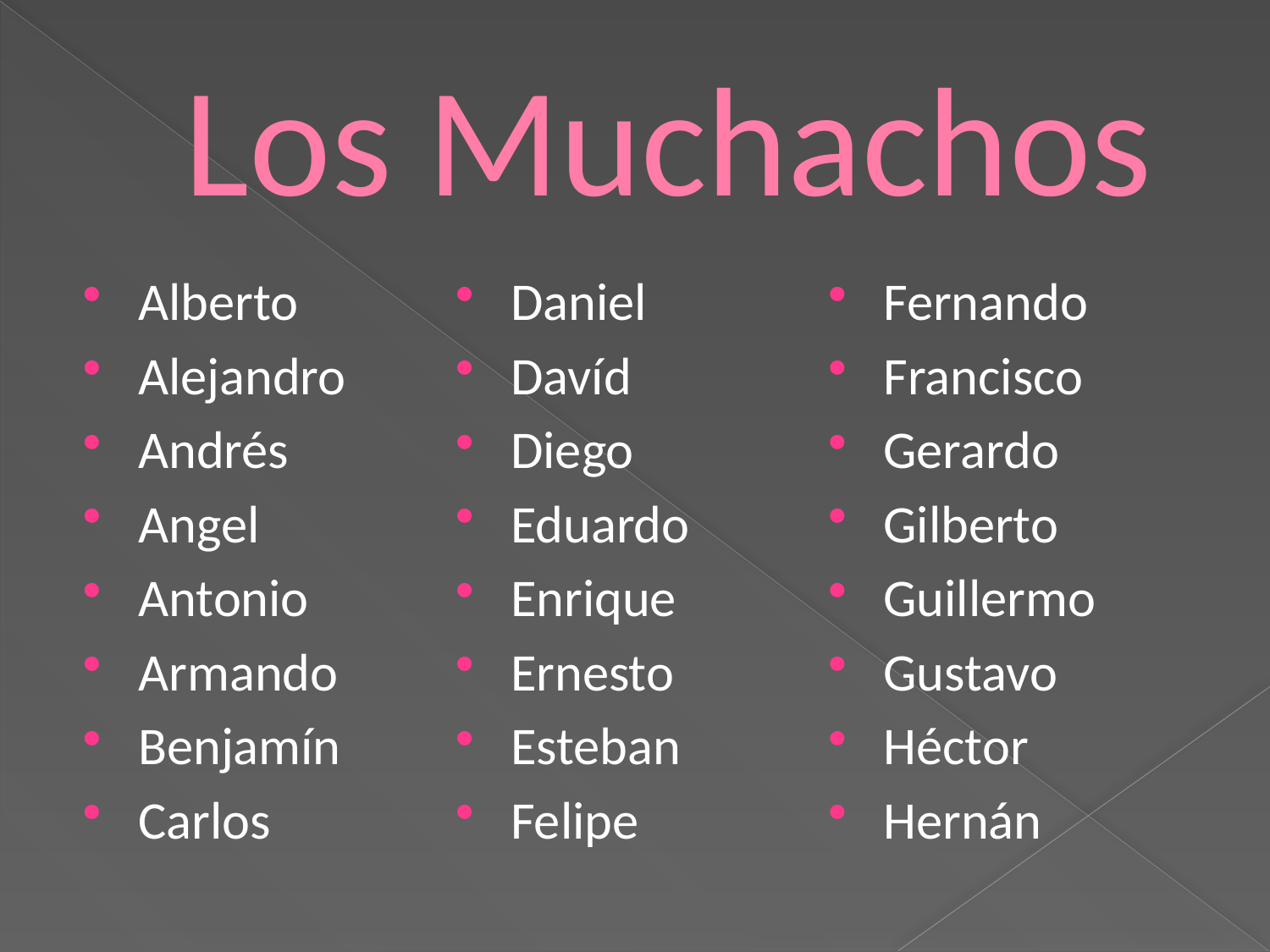

# Los Muchachos
Alberto
Alejandro
Andrés
Angel
Antonio
Armando
Benjamín
Carlos
Daniel
Davíd
Diego
Eduardo
Enrique
Ernesto
Esteban
Felipe
Fernando
Francisco
Gerardo
Gilberto
Guillermo
Gustavo
Héctor
Hernán